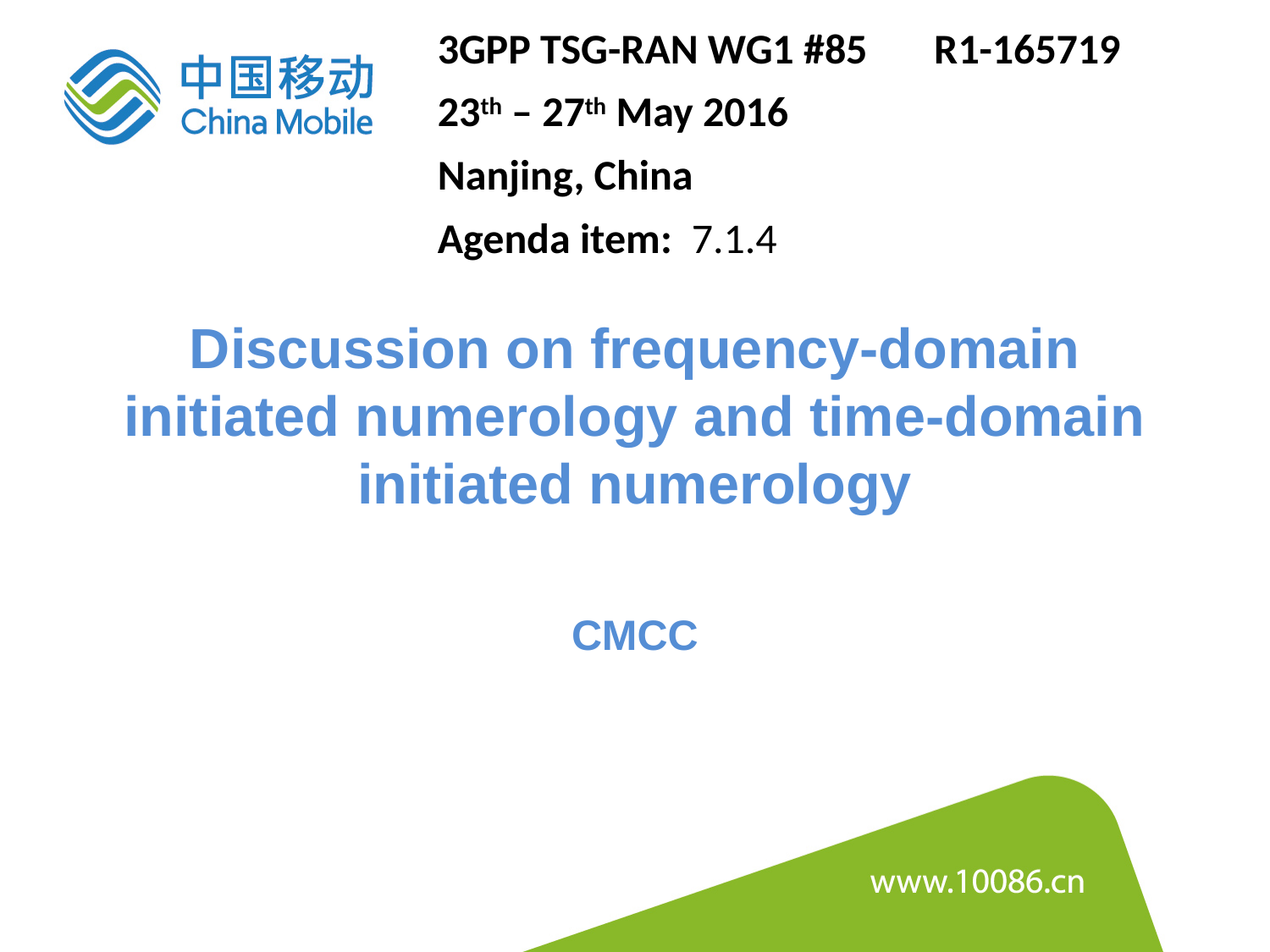

3GPP TSG-RAN WG1 #85       R1-165719
23th – 27th May 2016
Nanjing, China
Agenda item:	7.1.4
Discussion on frequency-domain initiated numerology and time-domain initiated numerology

CMCC